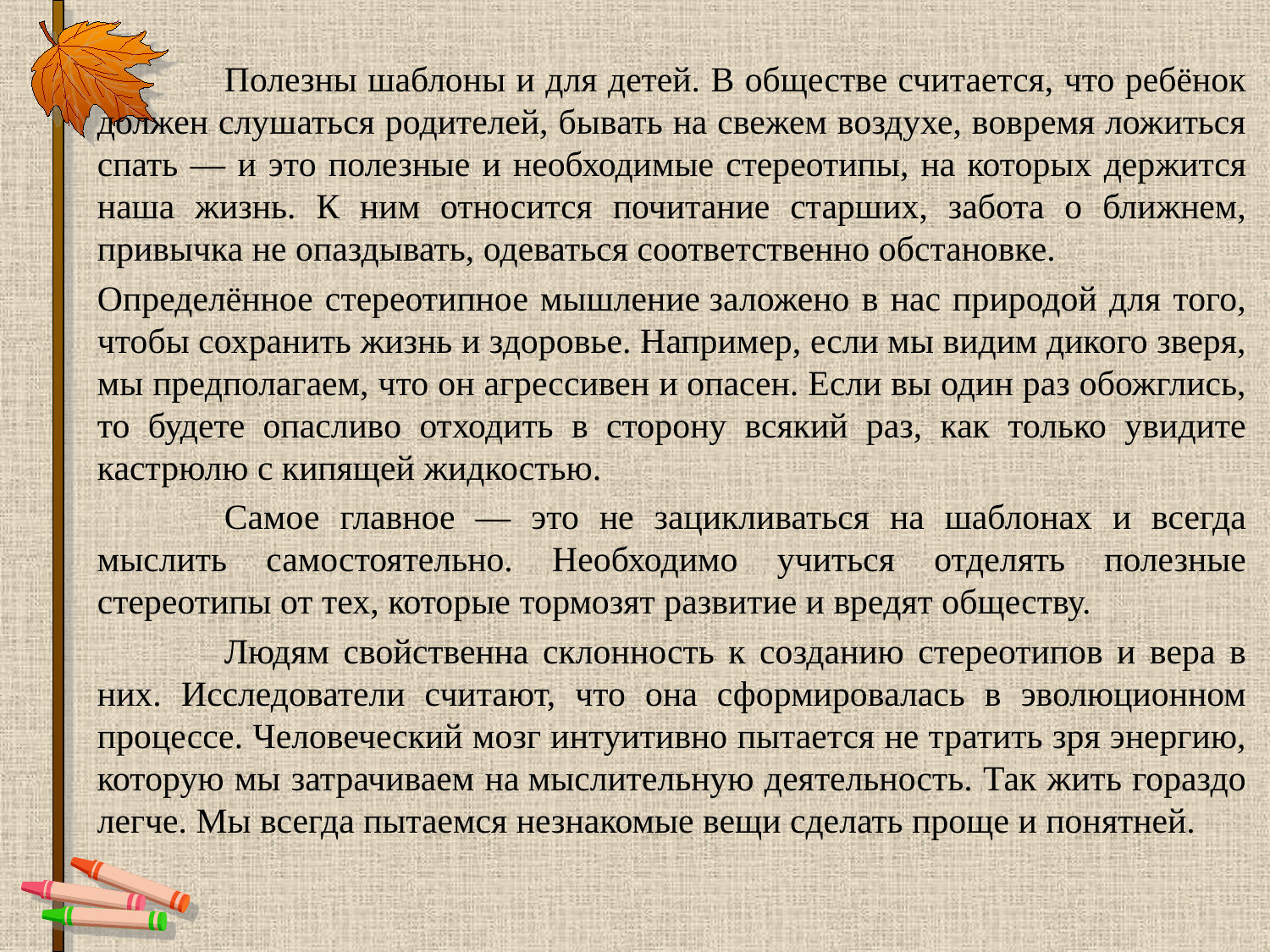

Полезны шаблоны и для детей. В обществе считается, что ребёнок должен слушаться родителей, бывать на свежем воздухе, вовремя ложиться спать — и это полезные и необходимые стереотипы, на которых держится наша жизнь. К ним относится почитание старших, забота о ближнем, привычка не опаздывать, одеваться соответственно обстановке.
Определённое стереотипное мышление заложено в нас природой для того, чтобы сохранить жизнь и здоровье. Например, если мы видим дикого зверя, мы предполагаем, что он агрессивен и опасен. Если вы один раз обожглись, то будете опасливо отходить в сторону всякий раз, как только увидите кастрюлю с кипящей жидкостью.
	Самое главное — это не зацикливаться на шаблонах и всегда мыслить самостоятельно. Необходимо учиться отделять полезные стереотипы от тех, которые тормозят развитие и вредят обществу.
	Людям свойственна склонность к созданию стереотипов и вера в них. Исследователи считают, что она сформировалась в эволюционном процессе. Человеческий мозг интуитивно пытается не тратить зря энергию, которую мы затрачиваем на мыслительную деятельность. Так жить гораздо легче. Мы всегда пытаемся незнакомые вещи сделать проще и понятней.